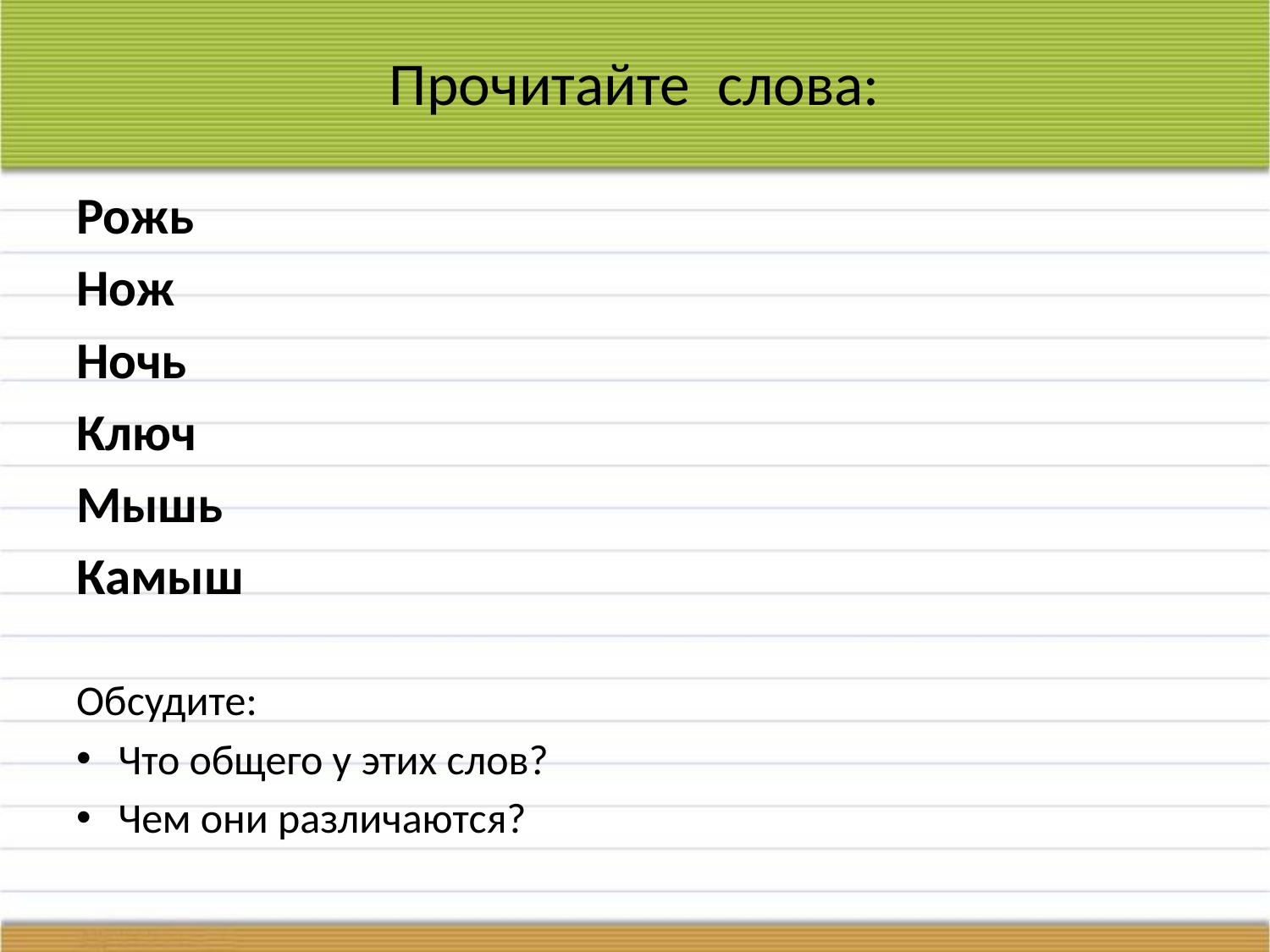

# Прочитайте  слова:
Рожь
Нож
Ночь
Ключ
Мышь
Камыш

Обсудите:
Что общего у этих слов?
Чем они различаются?